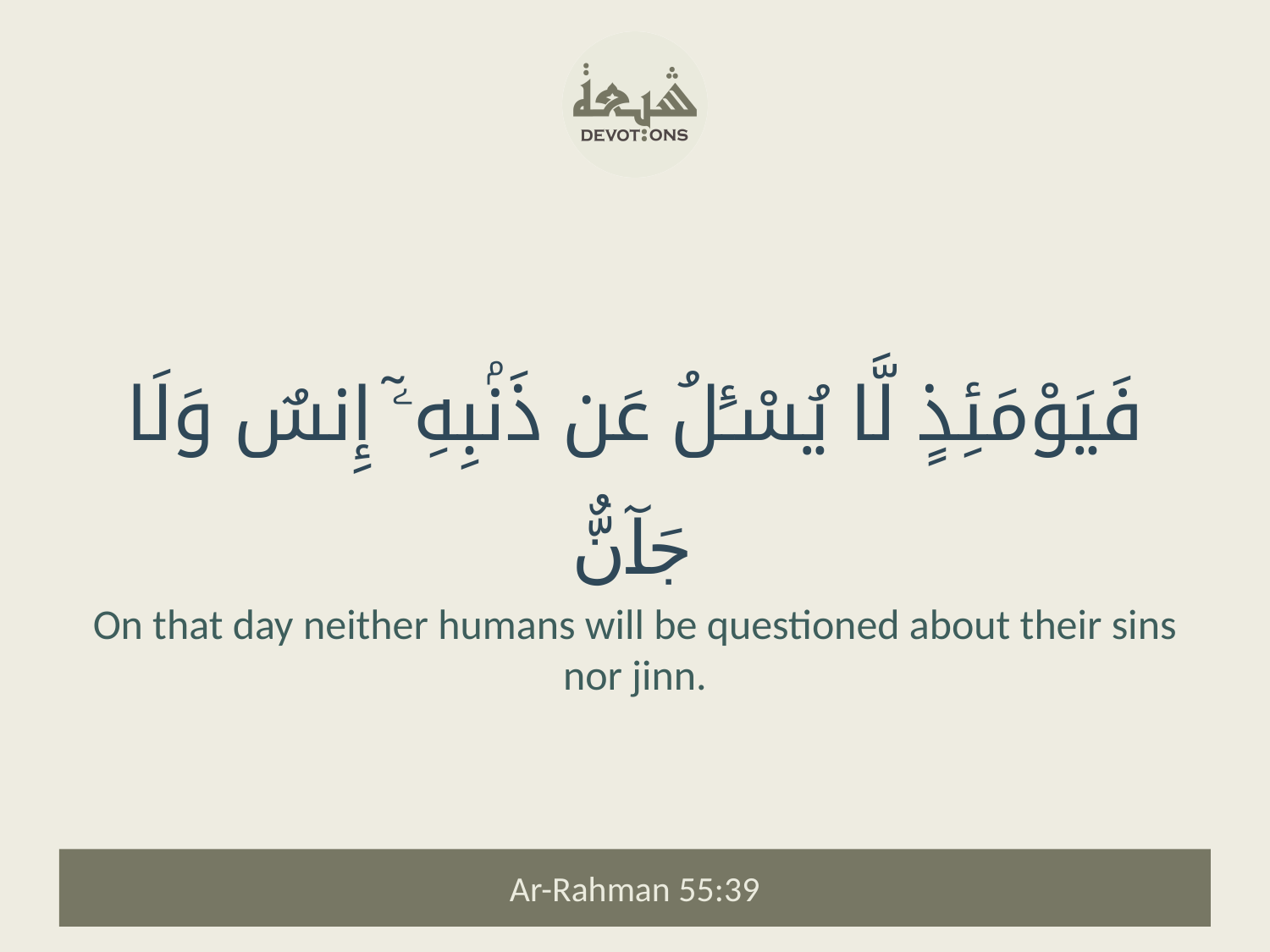

فَيَوْمَئِذٍ لَّا يُسْـَٔلُ عَن ذَنۢبِهِۦٓ إِنسٌ وَلَا جَآنٌّ
On that day neither humans will be questioned about their sins nor jinn.
Ar-Rahman 55:39